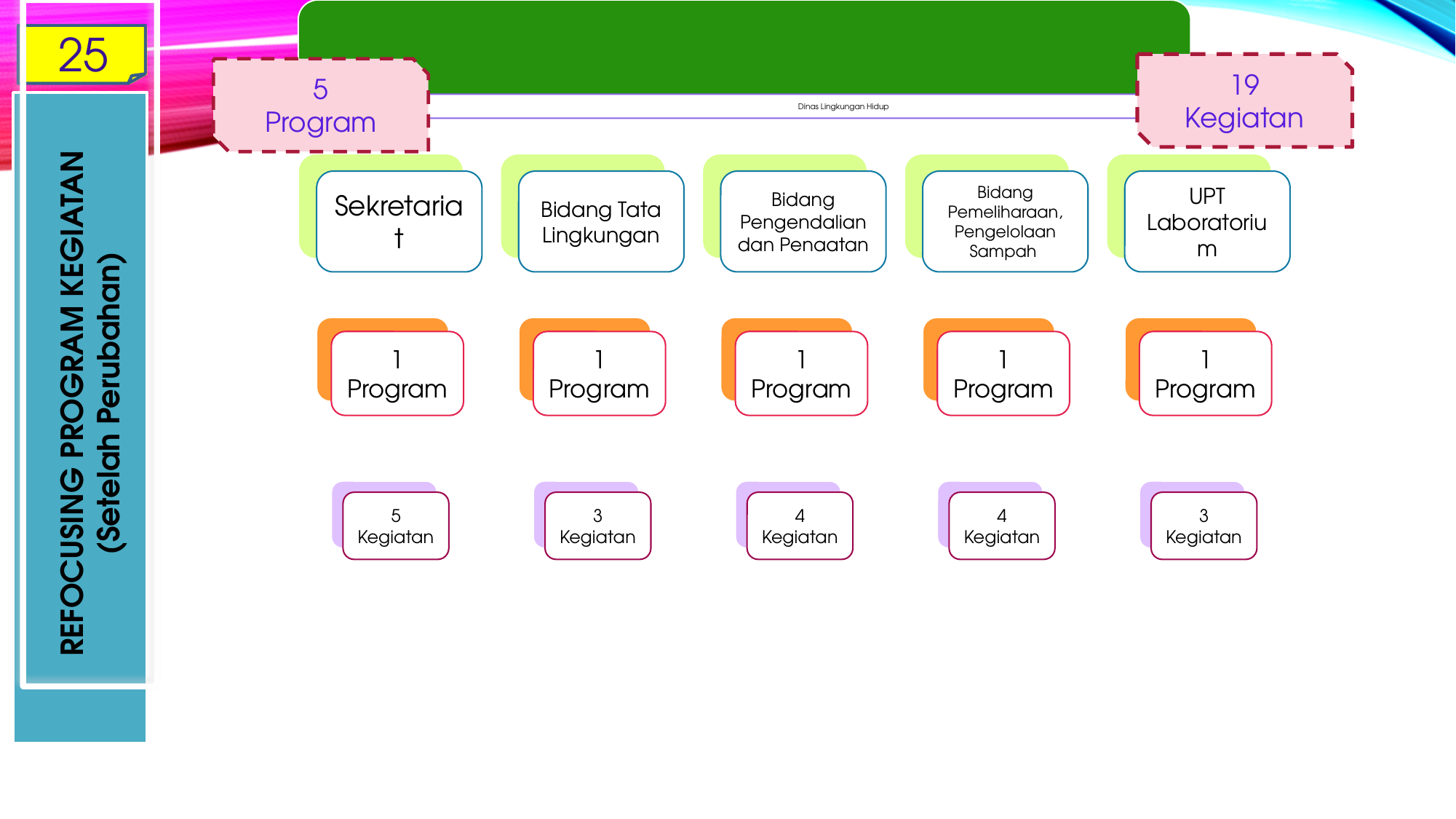

Dinas Lingkungan Hidup
Sekretariat
Bidang Tata Lingkungan
1 Program
1 Program
Bidang Pengendalian dan Penaatan
Bidang Pemeliharaan, Pengelolaan Sampah
UPT Laboratorium
1 Program
1 Program
1 Program
5 Kegiatan
3 Kegiatan
4 Kegiatan
4 Kegiatan
3 Kegiatan

25
19
Kegiatan
5
Program

REFOCUSING PROGRAM KEGIATAN
(Setelah Perubahan)